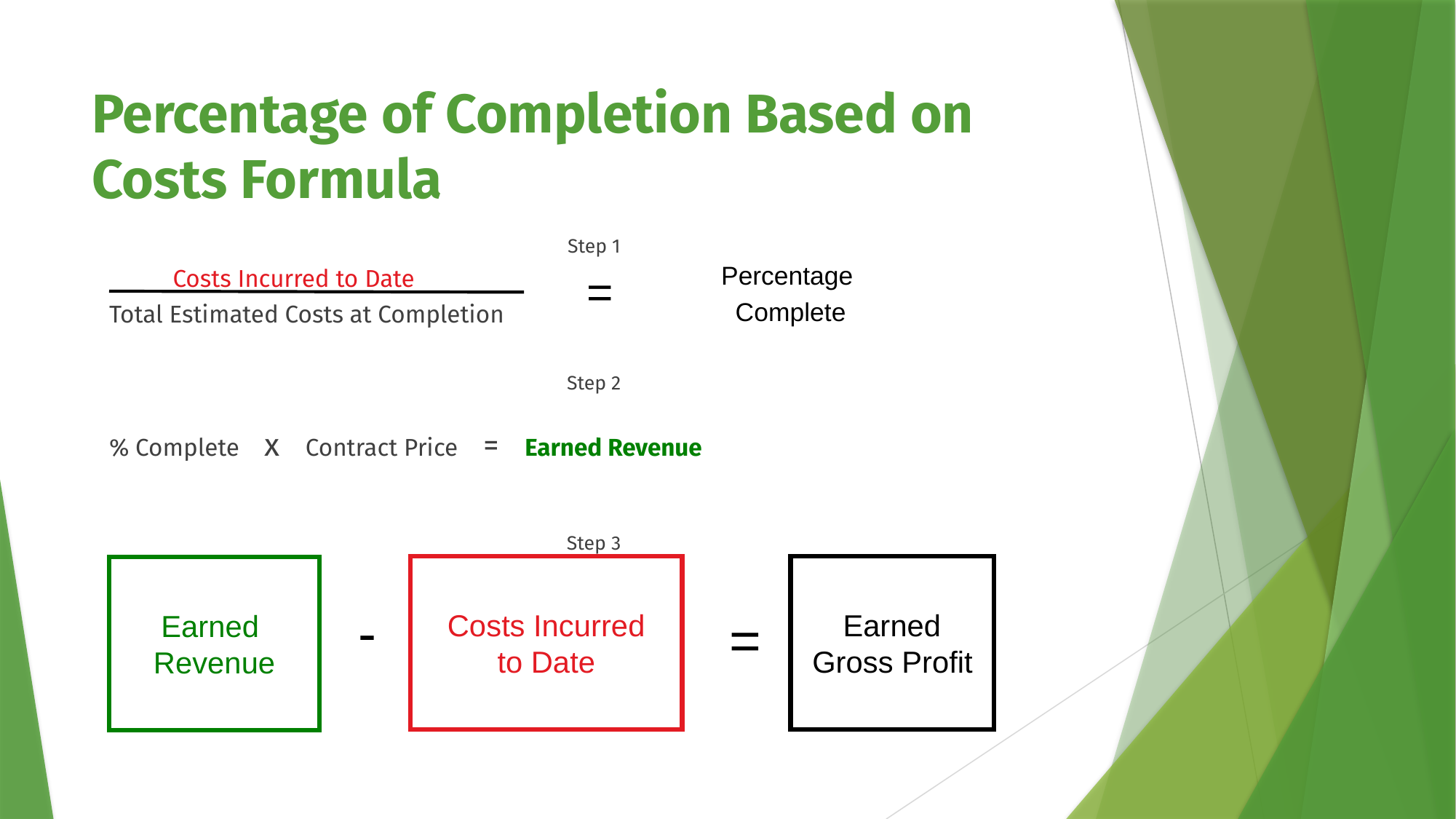

# Percentage of Completion Based on Costs Formula
Step 1
          Costs Incurred to Date
Total Estimated Costs at Completion

Step 2

% Complete    x    Contract Price    =    Earned Revenue

Step 3

Percentage
Complete
=

Costs Incurred
to Date
 Earned
Gross Profit
Earned
Revenue
-
=